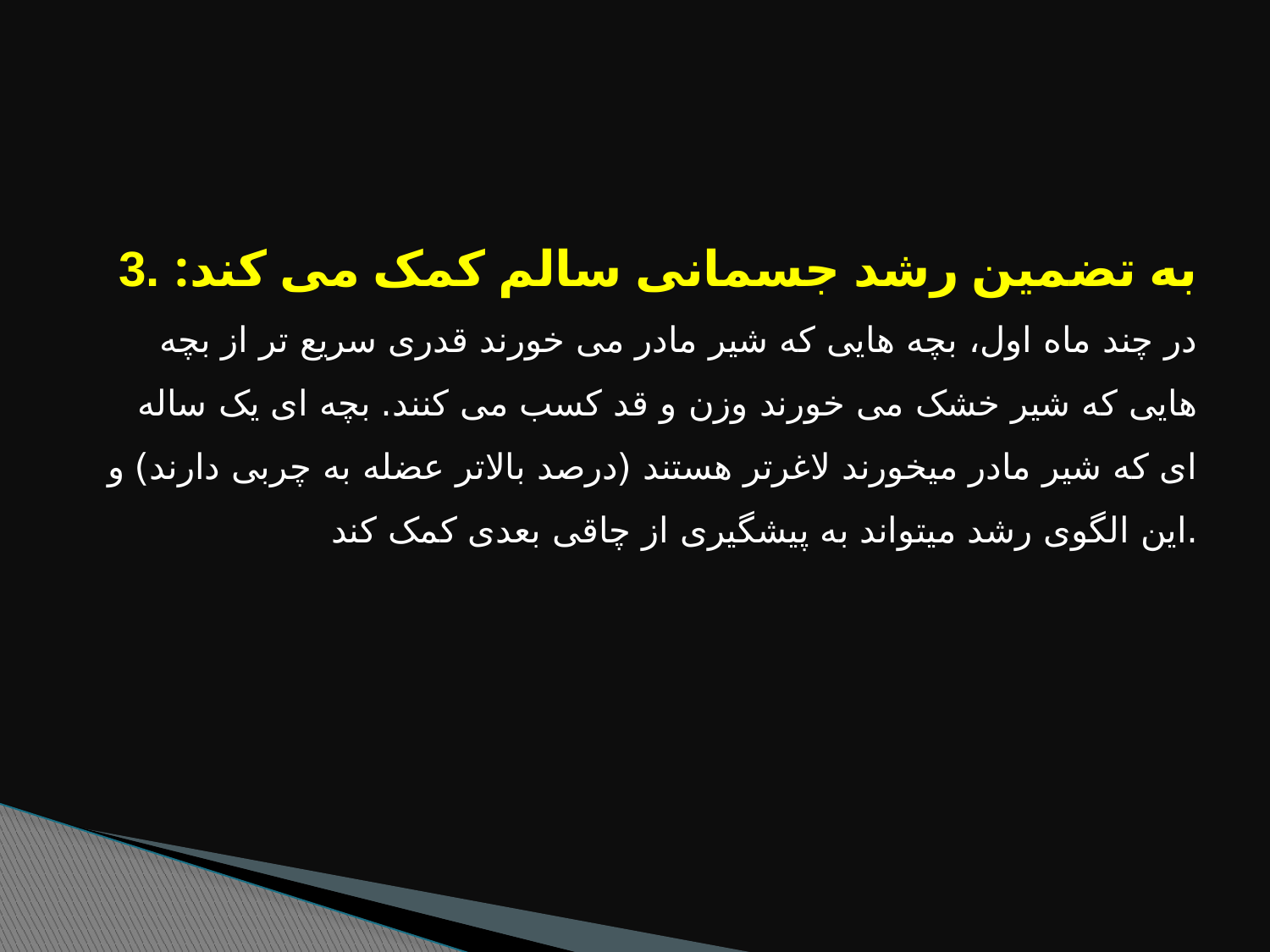

3. به تضمین رشد جسمانی سالم کمک می کند: در چند ماه اول، بچه هایی که شیر مادر می خورند قدری سریع تر از بچه هایی که شیر خشک می خورند وزن و قد کسب می کنند. بچه ای یک ساله ای که شیر مادر میخورند لاغرتر هستند (درصد بالاتر عضله به چربی دارند) و این الگوی رشد میتواند به پیشگیری از چاقی بعدی کمک کند.